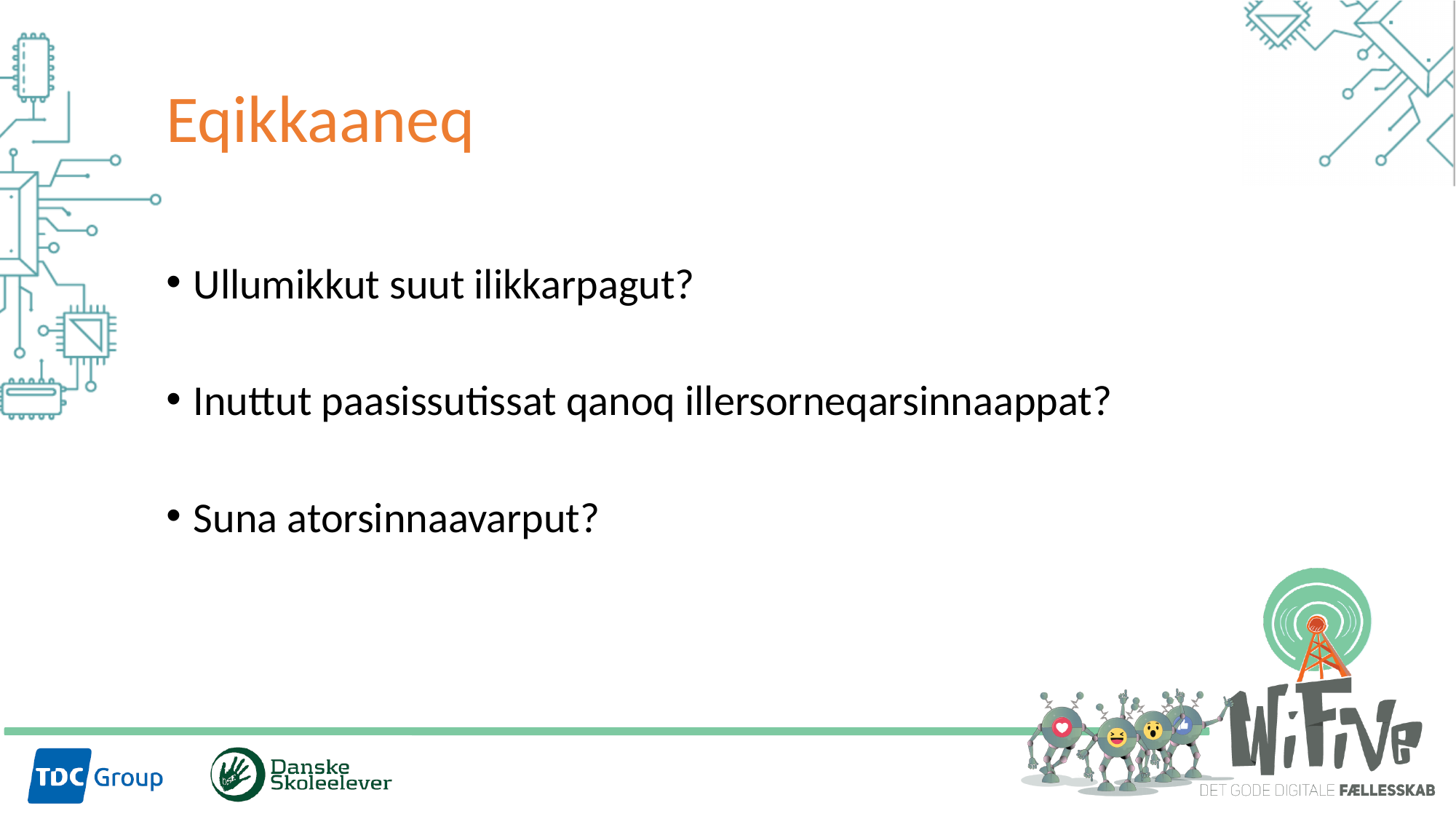

# Eqikkaaneq
Ullumikkut suut ilikkarpagut?
Inuttut paasissutissat qanoq illersorneqarsinnaappat?
Suna atorsinnaavarput?